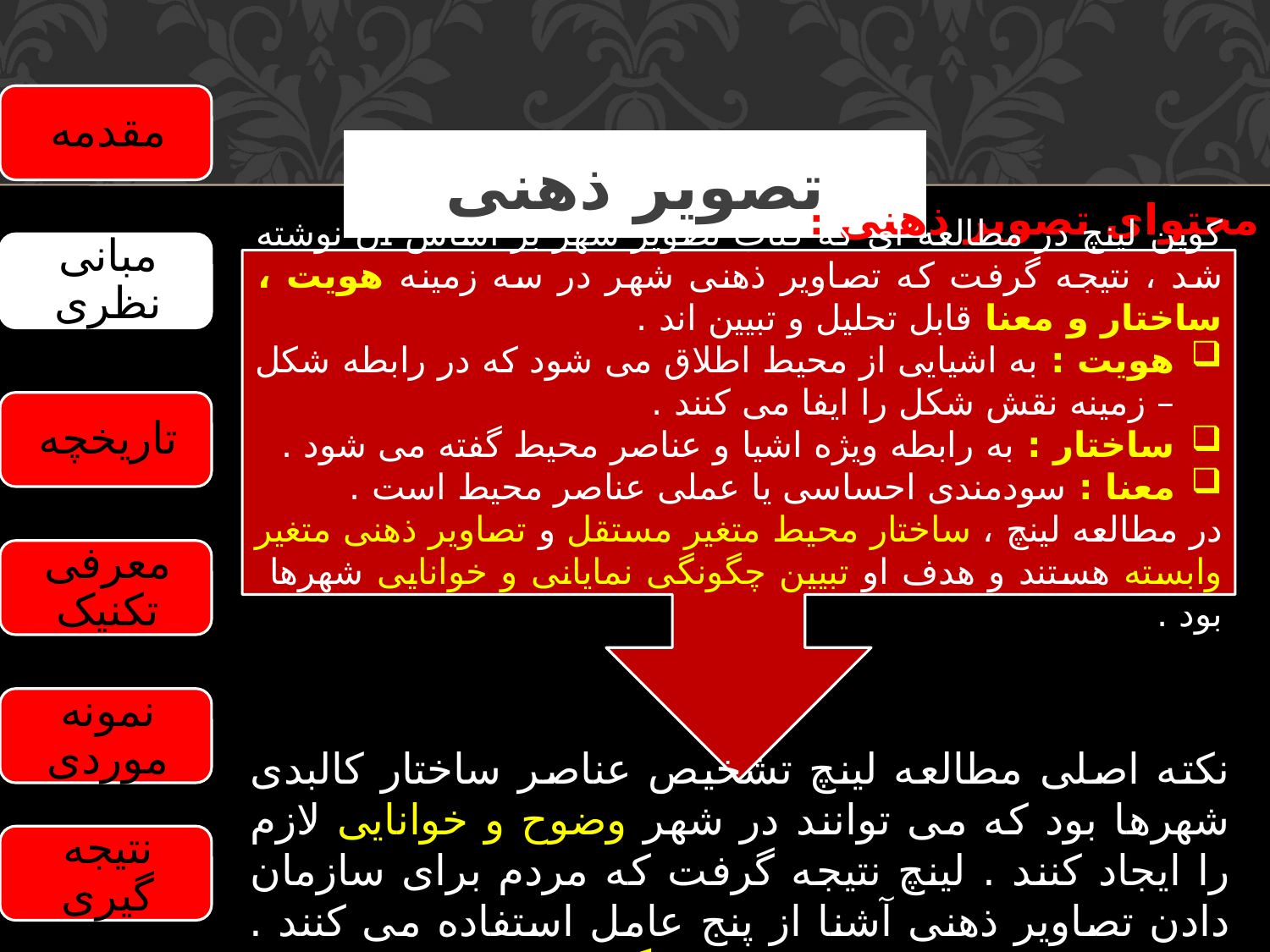

مقدمه
مبانی نظری
تاریخچه
معرفی تکنیک
نمونه موردی
نتیجه گیری
# تصویر ذهنی
محتوای تصویر ذهنی :
کوین لینچ در مطالعه ای که کتاب تصویر شهر بر اساس آن نوشته شد ، نتیجه گرفت که تصاویر ذهنی شهر در سه زمینه هویت ، ساختار و معنا قابل تحلیل و تبیین اند .
هویت : به اشیایی از محیط اطلاق می شود که در رابطه شکل – زمینه نقش شکل را ایفا می کنند .
ساختار : به رابطه ویژه اشیا و عناصر محیط گفته می شود .
معنا : سودمندی احساسی یا عملی عناصر محیط است .
در مطالعه لینچ ، ساختار محیط متغیر مستقل و تصاویر ذهنی متغیر وابسته هستند و هدف او تبیین چگونگی نمایانی و خوانایی شهرها  بود .
نکته اصلی مطالعه لینچ تشخیص عناصر ساختار کالبدی شهرها بود که می توانند در شهر وضوح و خوانایی لازم را ایجاد کنند . لینچ نتیجه گرفت که مردم برای سازمان دادن تصاویر ذهنی آشنا از پنج عامل استفاده می کنند . این عوامل راه ، لبه ، محله ، گره و نشانه شهری هستند .